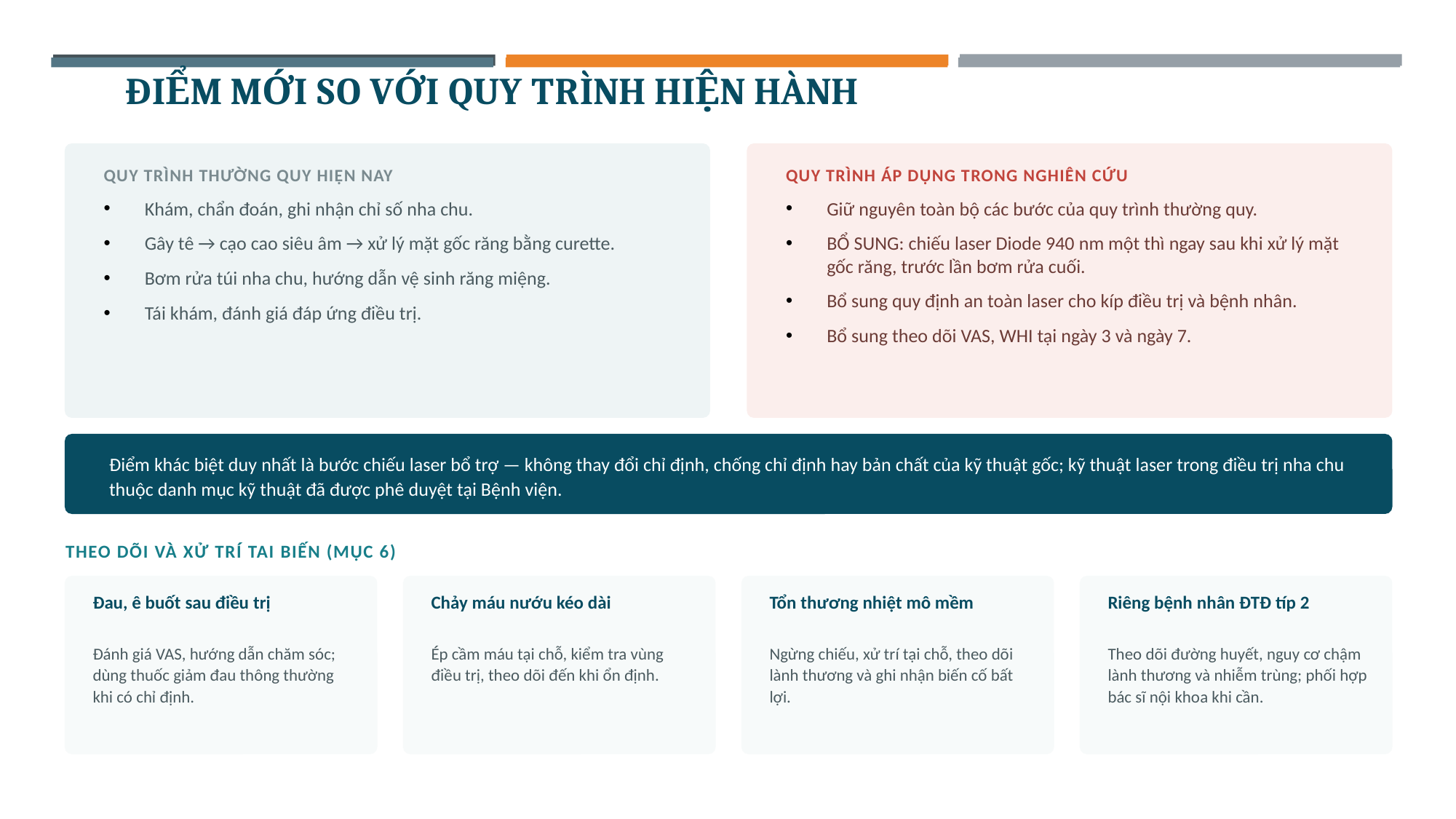

ĐIỂM MỚI SO VỚI QUY TRÌNH HIỆN HÀNH

QUY TRÌNH THƯỜNG QUY HIỆN NAY
QUY TRÌNH ÁP DỤNG TRONG NGHIÊN CỨU
Khám, chẩn đoán, ghi nhận chỉ số nha chu.
Gây tê → cạo cao siêu âm → xử lý mặt gốc răng bằng curette.
Bơm rửa túi nha chu, hướng dẫn vệ sinh răng miệng.
Tái khám, đánh giá đáp ứng điều trị.
Giữ nguyên toàn bộ các bước của quy trình thường quy.
BỔ SUNG: chiếu laser Diode 940 nm một thì ngay sau khi xử lý mặt gốc răng, trước lần bơm rửa cuối.
Bổ sung quy định an toàn laser cho kíp điều trị và bệnh nhân.
Bổ sung theo dõi VAS, WHI tại ngày 3 và ngày 7.

Điểm khác biệt duy nhất là bước chiếu laser bổ trợ — không thay đổi chỉ định, chống chỉ định hay bản chất của kỹ thuật gốc; kỹ thuật laser trong điều trị nha chu thuộc danh mục kỹ thuật đã được phê duyệt tại Bệnh viện.
THEO DÕI VÀ XỬ TRÍ TAI BIẾN (MỤC 6)

Đau, ê buốt sau điều trị
Chảy máu nướu kéo dài
Tổn thương nhiệt mô mềm
Riêng bệnh nhân ĐTĐ típ 2
Đánh giá VAS, hướng dẫn chăm sóc; dùng thuốc giảm đau thông thường khi có chỉ định.
Ép cầm máu tại chỗ, kiểm tra vùng điều trị, theo dõi đến khi ổn định.
Ngừng chiếu, xử trí tại chỗ, theo dõi lành thương và ghi nhận biến cố bất lợi.
Theo dõi đường huyết, nguy cơ chậm lành thương và nhiễm trùng; phối hợp bác sĩ nội khoa khi cần.